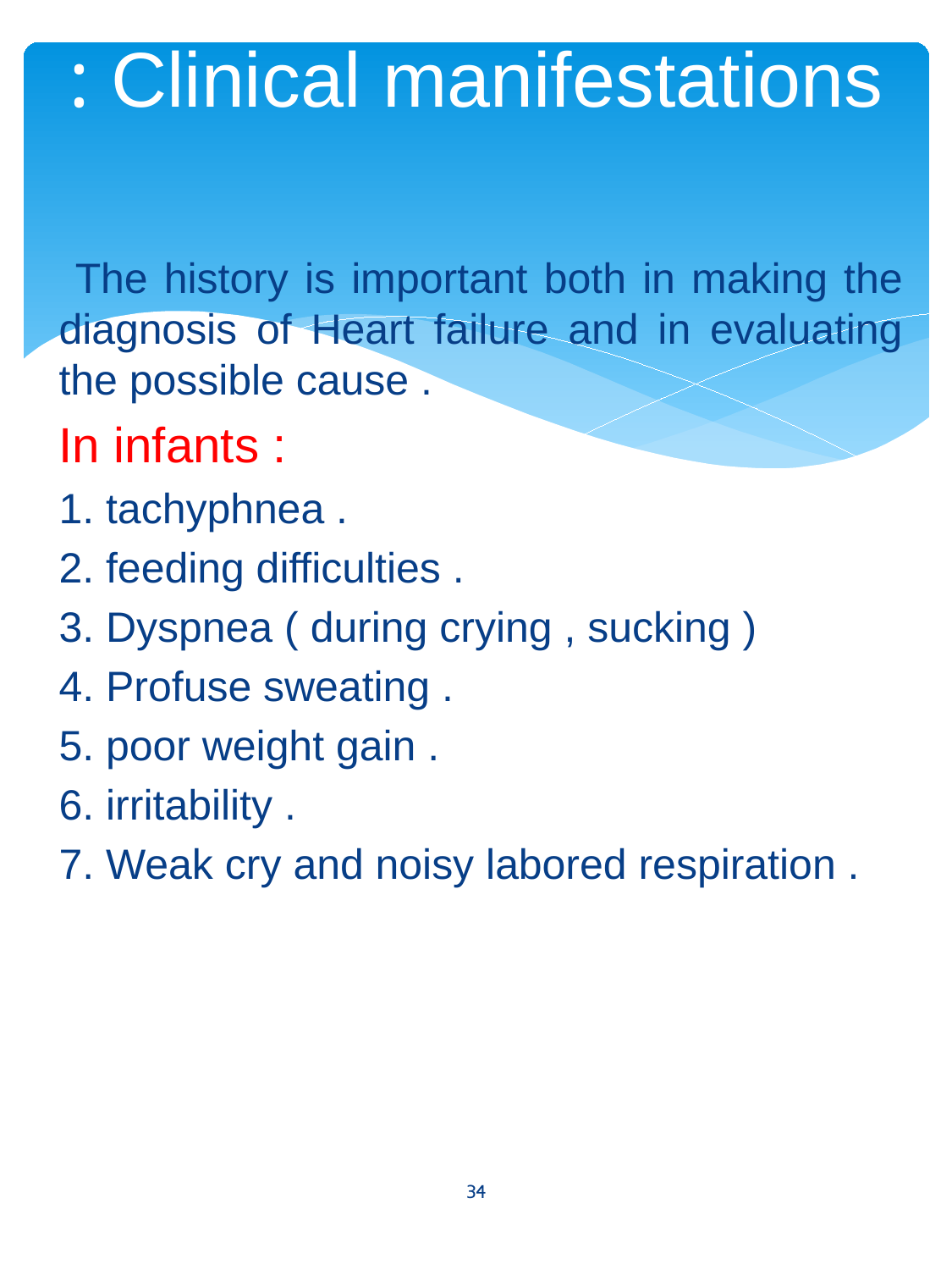

# Clinical manifestations :
 The history is important both in making the diagnosis of Heart failure and in evaluating the possible cause .
In infants :
1. tachyphnea .
2. feeding difficulties .
3. Dyspnea ( during crying , sucking )
4. Profuse sweating .
5. poor weight gain .
6. irritability .
7. Weak cry and noisy labored respiration .
34